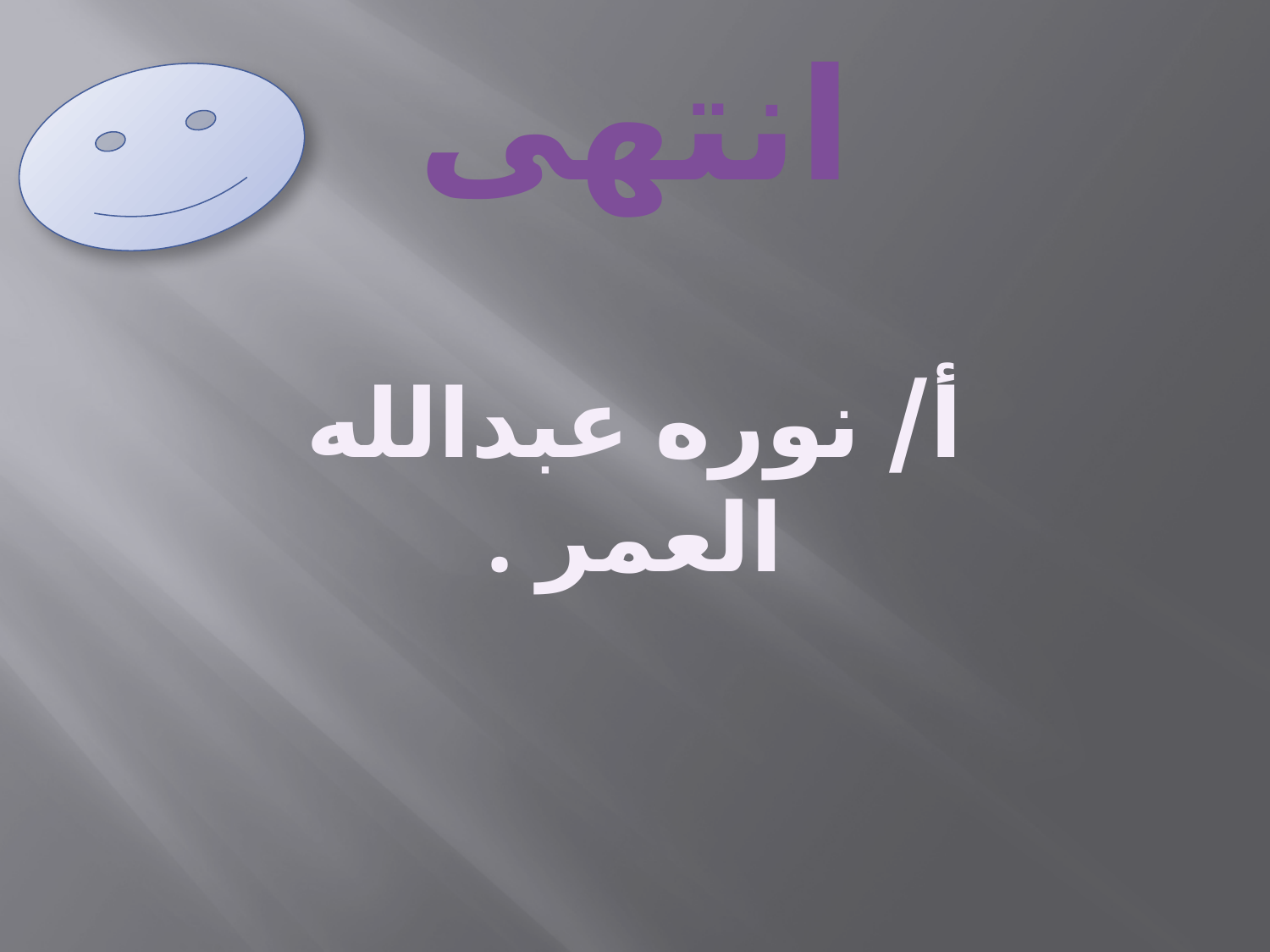

# انتهى

أ/ نوره عبدالله العمر .